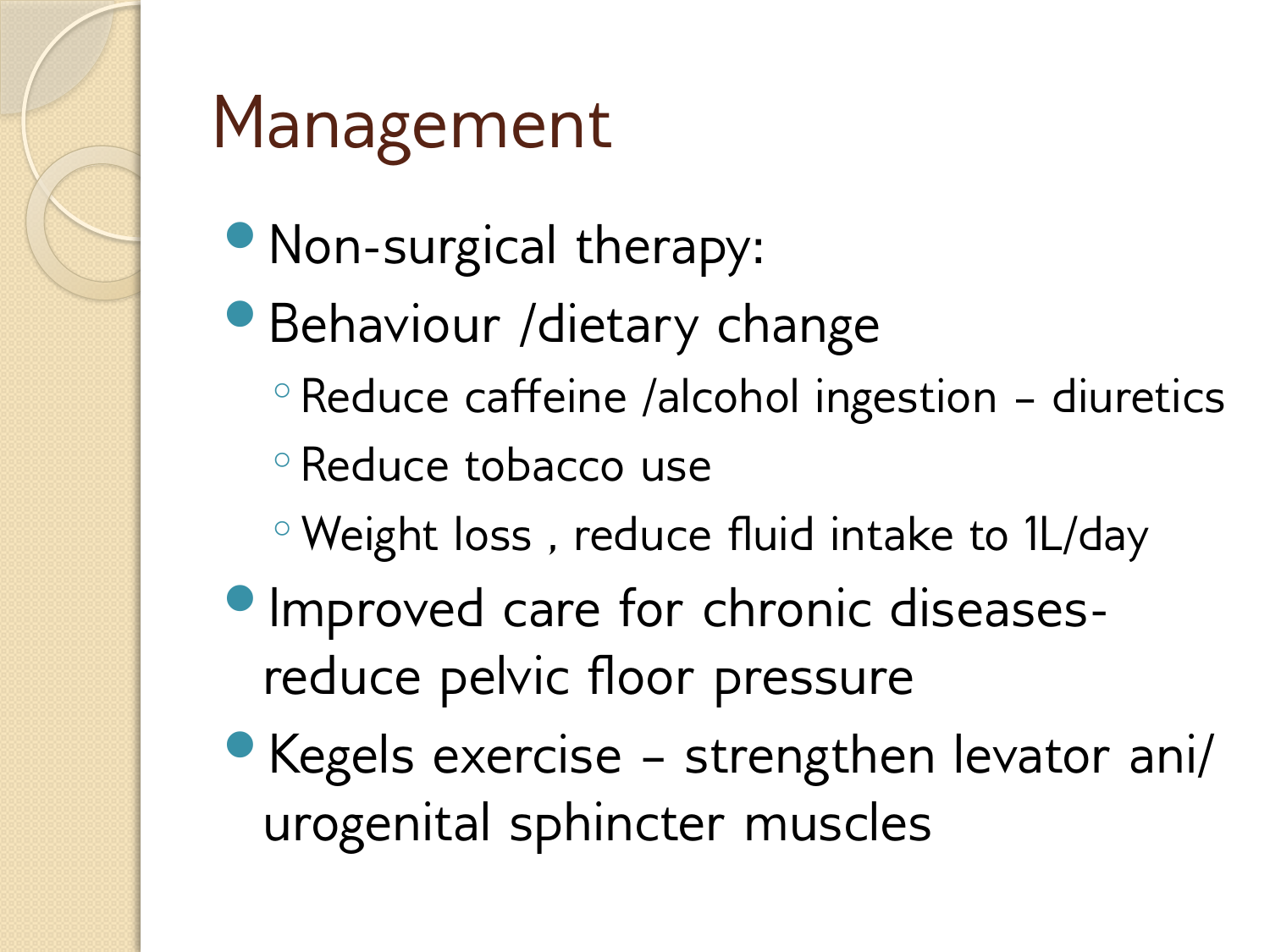

# Management
Non-surgical therapy:
Behaviour /dietary change
Reduce caffeine /alcohol ingestion – diuretics
Reduce tobacco use
Weight loss , reduce fluid intake to 1L/day
Improved care for chronic diseases- reduce pelvic floor pressure
Kegels exercise – strengthen levator ani/ urogenital sphincter muscles